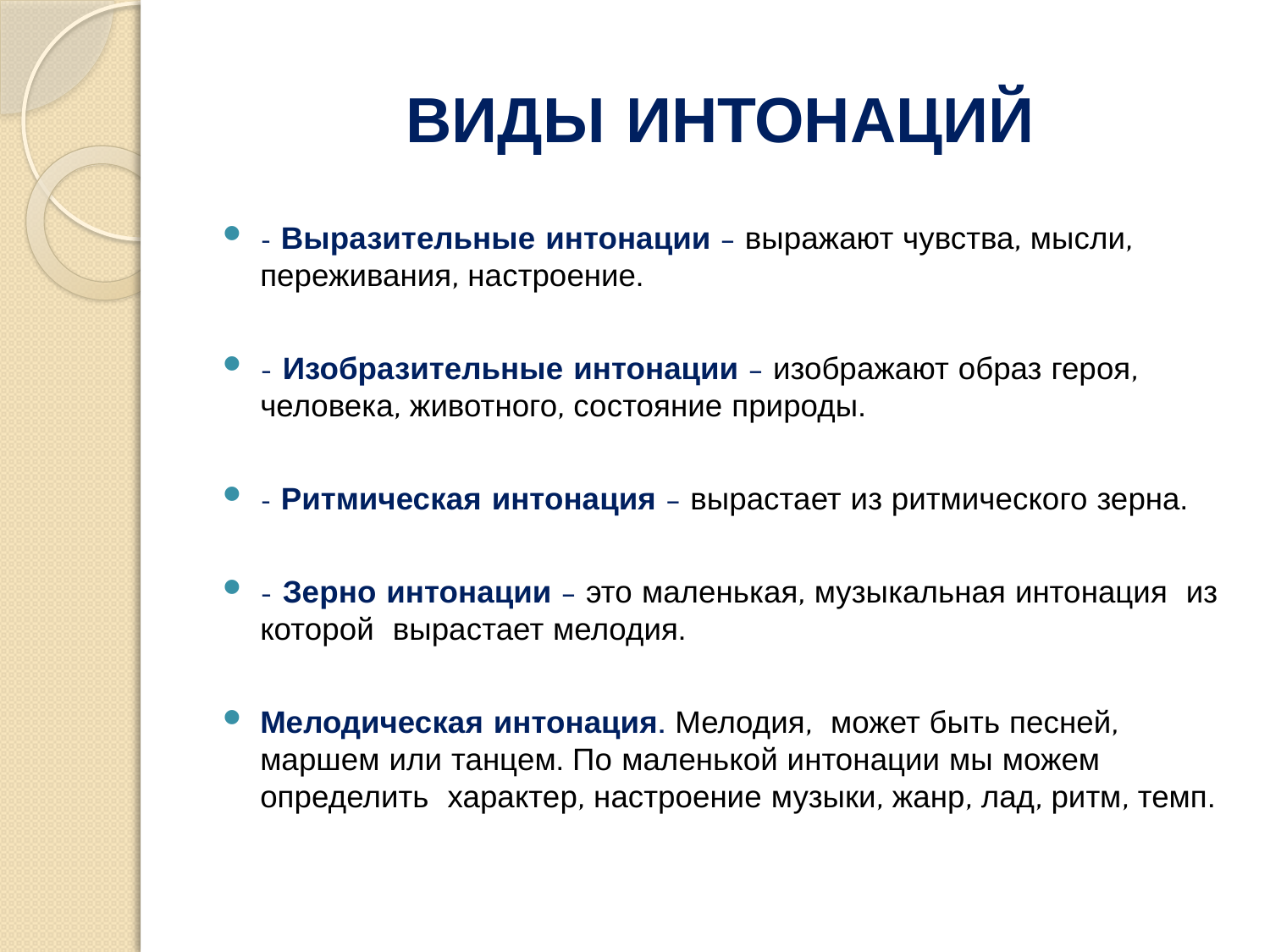

# Виды интонаций
- Выразительные интонации – выражают чувства, мысли, переживания, настроение.

- Изобразительные интонации – изображают образ героя, человека, животного, состояние природы.

- Ритмическая интонация – вырастает из ритмического зерна.

- Зерно интонации – это маленькая, музыкальная интонация  из которой  вырастает мелодия.

Мелодическая интонация. Мелодия,  может быть песней, маршем или танцем. По маленькой интонации мы можем  определить  характер, настроение музыки, жанр, лад, ритм, темп.